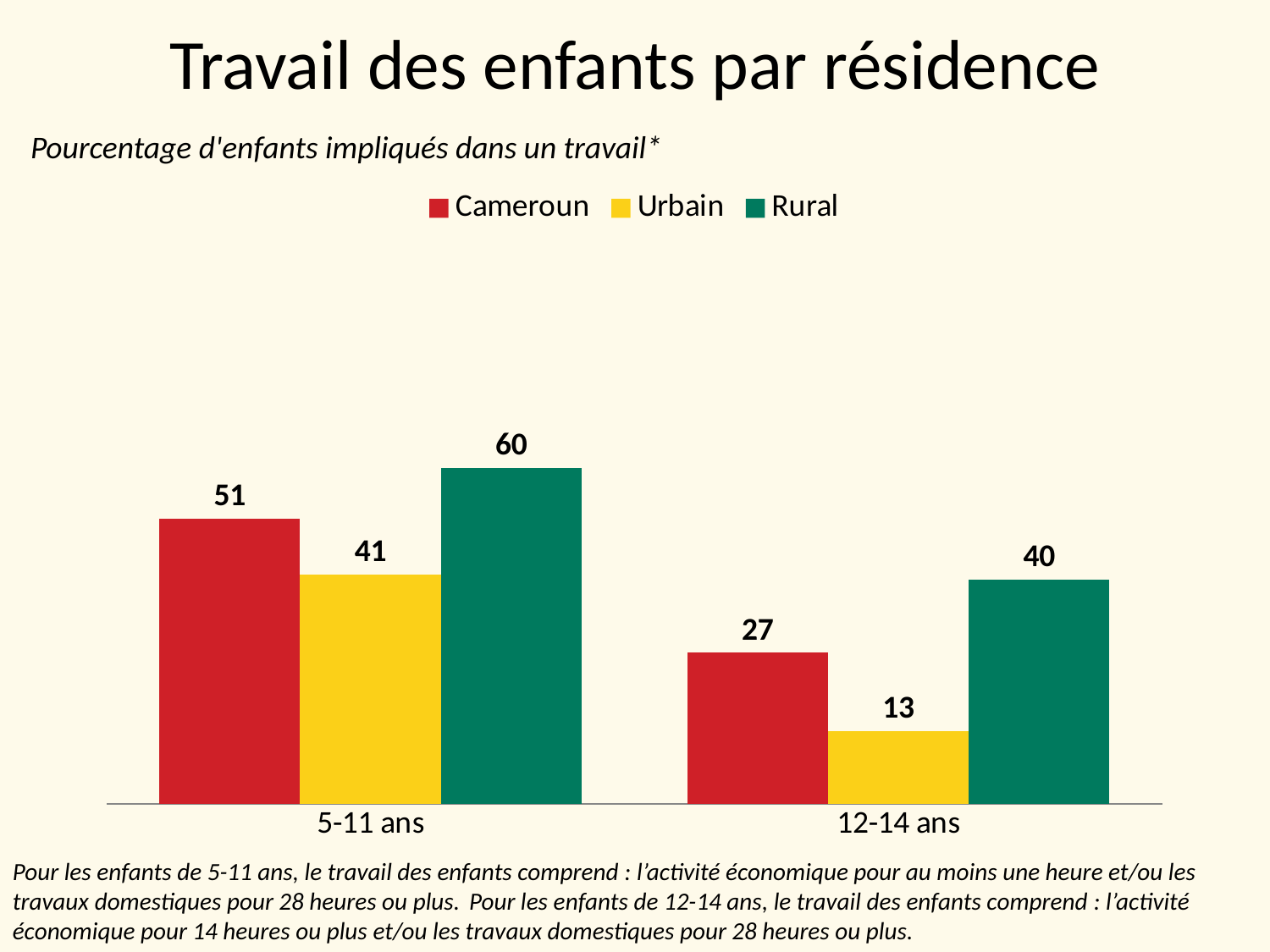

# Travail des enfants par résidence
Pourcentage d'enfants impliqués dans un travail*

### Chart

| Category | Cameroun | Urbain | Rural |
|---|---|---|---|
| 5-11 ans | 51.0 | 41.0 | 60.0 |
| 12-14 ans | 27.0 | 13.0 | 40.0 |
Pour les enfants de 5-11 ans, le travail des enfants comprend : l’activité économique pour au moins une heure et/ou les travaux domestiques pour 28 heures ou plus.  Pour les enfants de 12-14 ans, le travail des enfants comprend : l’activité économique pour 14 heures ou plus et/ou les travaux domestiques pour 28 heures ou plus.